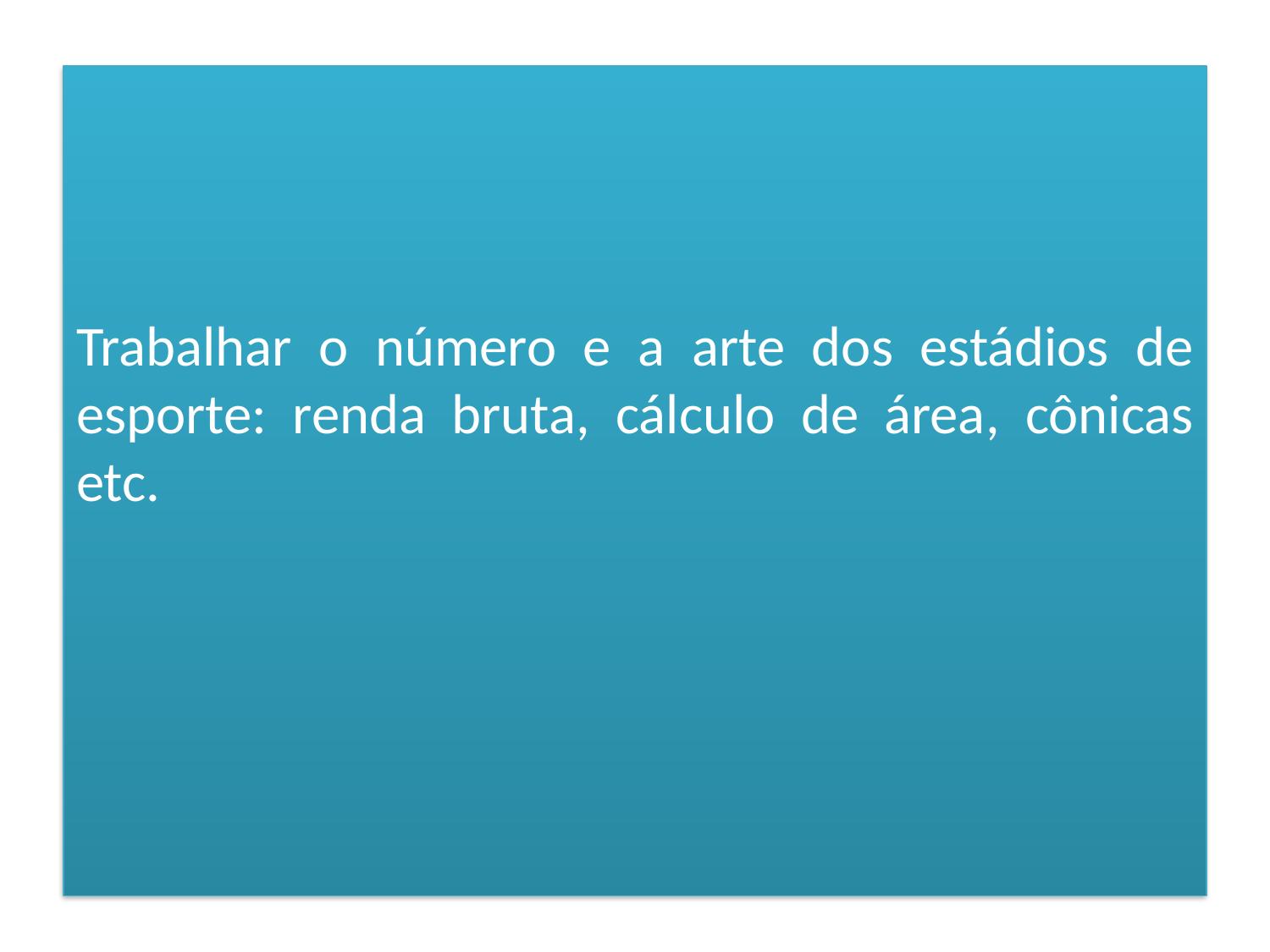

Trabalhar o número e a arte dos estádios de esporte: renda bruta, cálculo de área, cônicas etc.